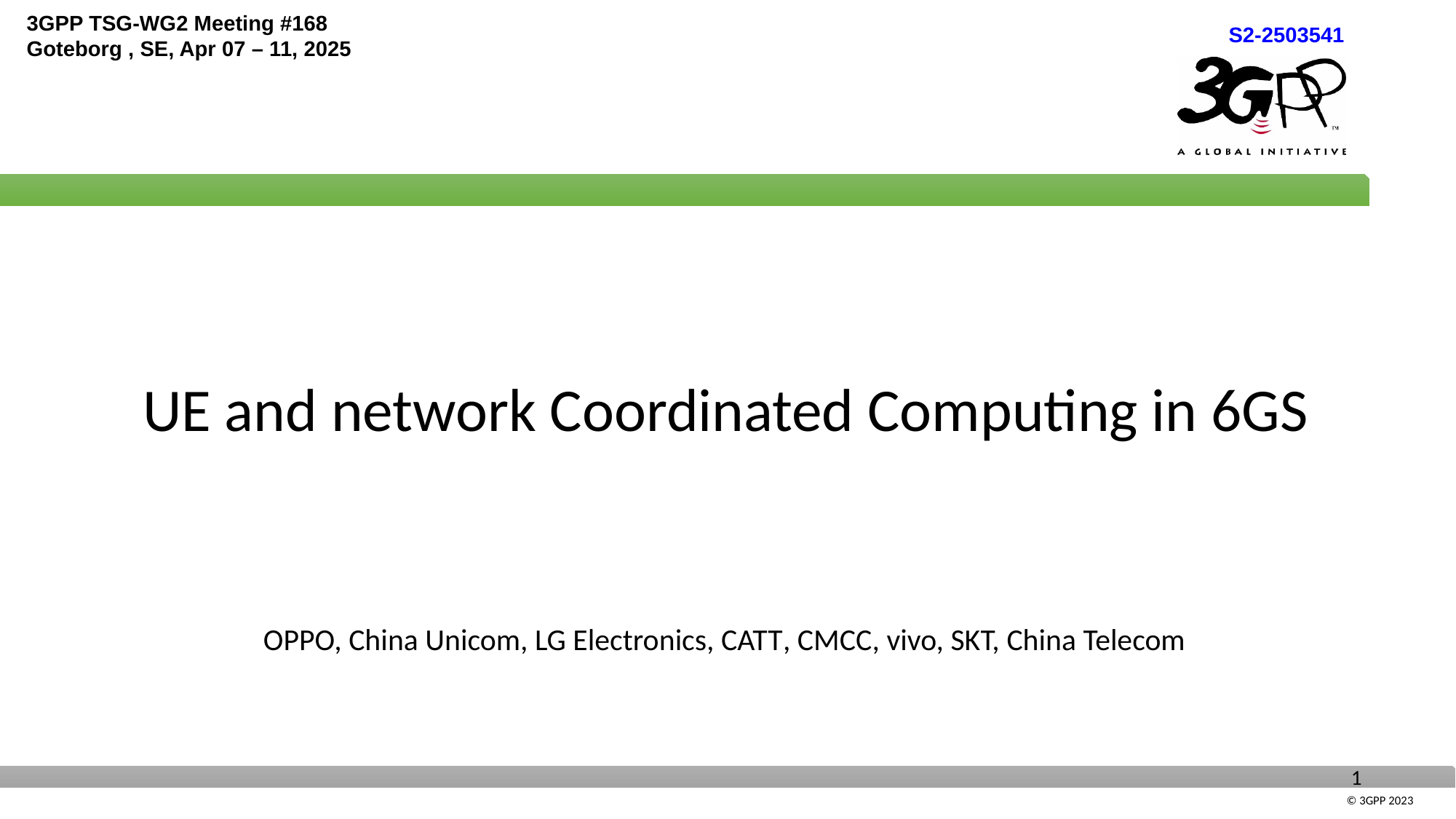

# UE and network Coordinated Computing in 6GS

OPPO, China Unicom, LG Electronics, CATT, CMCC, vivo, SKT, China Telecom